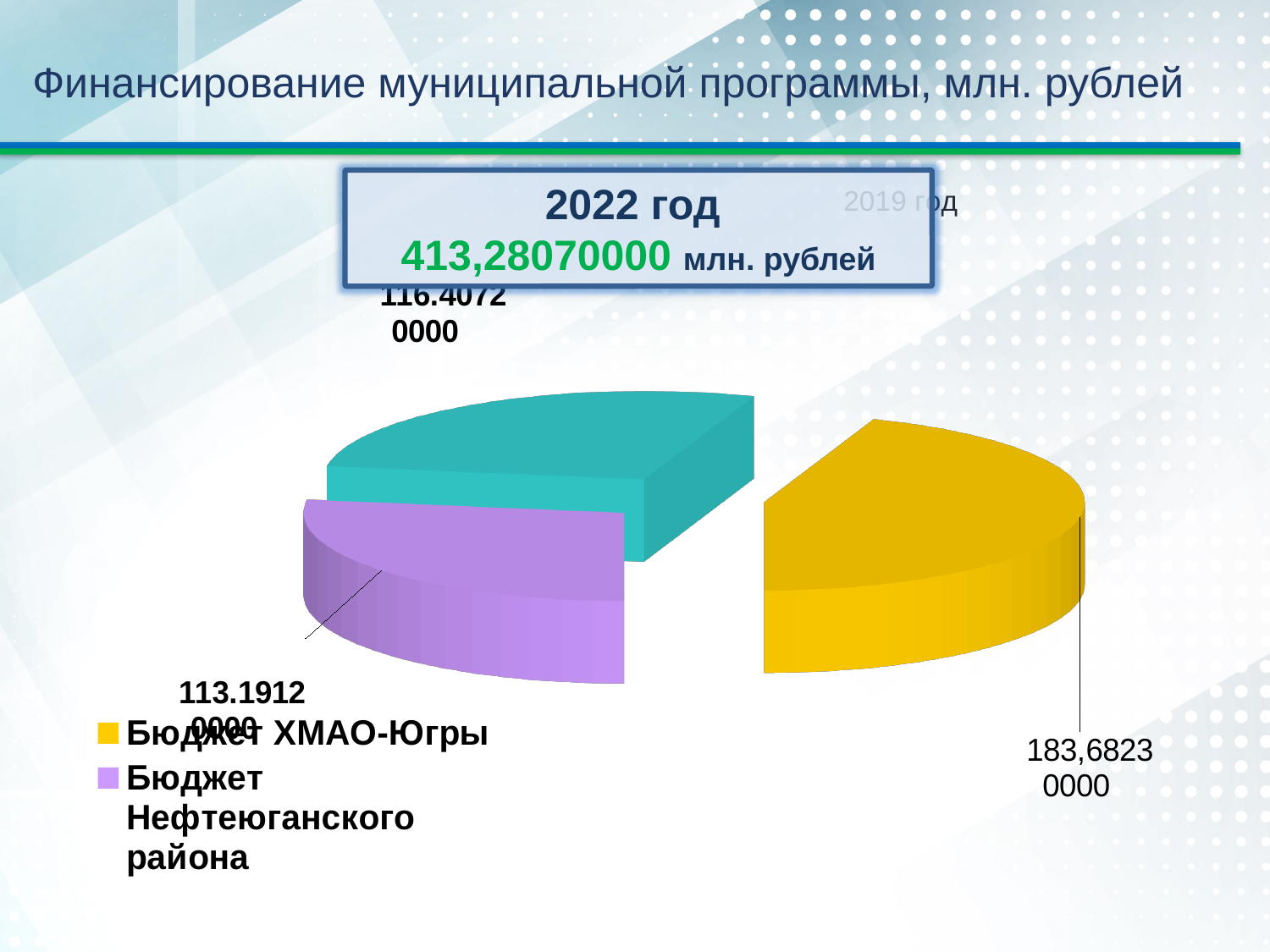

Финансирование муниципальной программы, млн. рублей

### Chart: 2019 год

| Category |
|---|
2022 год
413,28070000 млн. рублей

[unsupported chart]